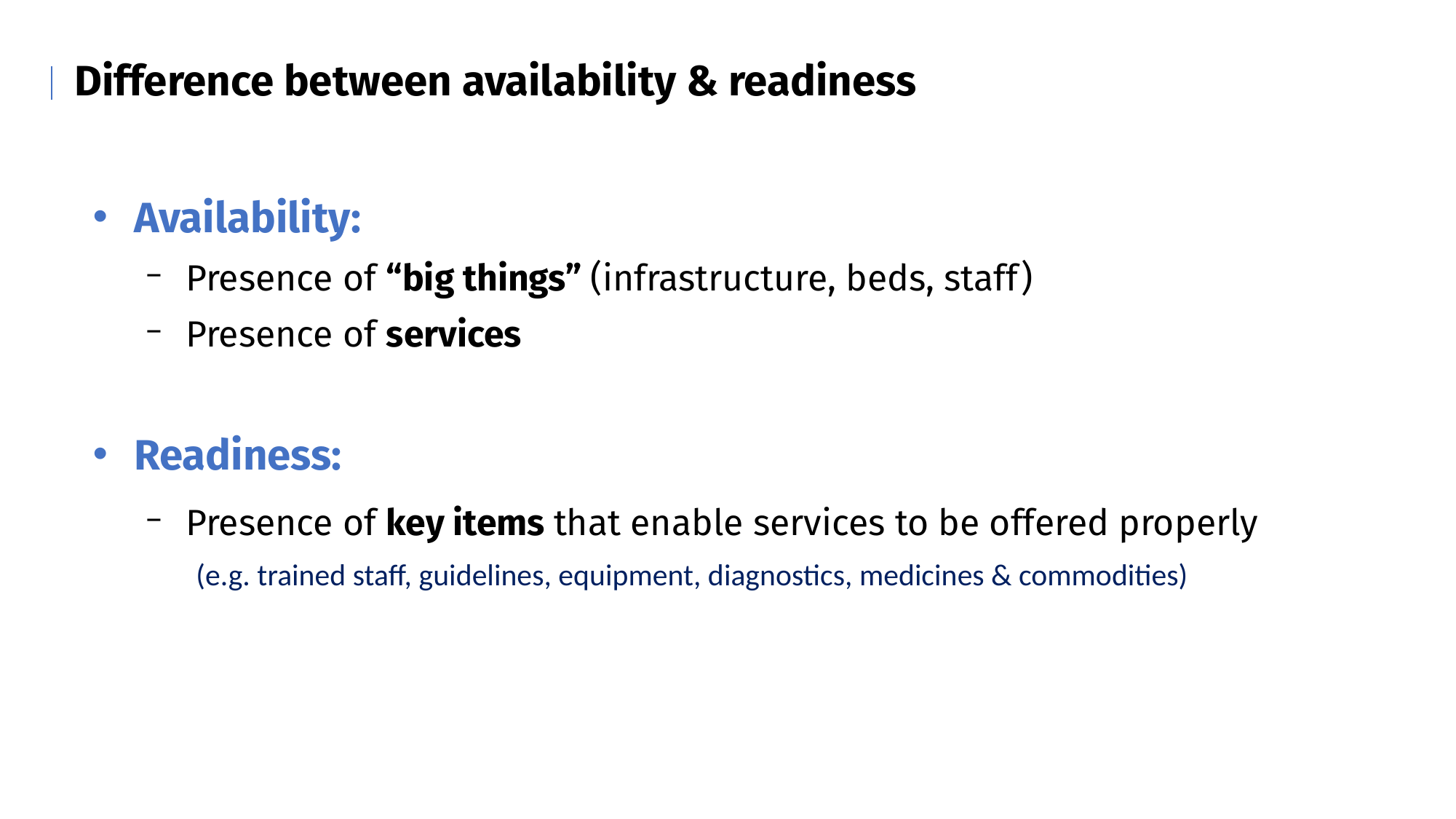

Difference between availability & readiness
Availability:
Presence of “big things” (infrastructure, beds, staff)
Presence of services

Readiness:
Presence of key items that enable services to be offered properly

       (e.g. trained staff, guidelines, equipment, diagnostics, medicines & commodities)